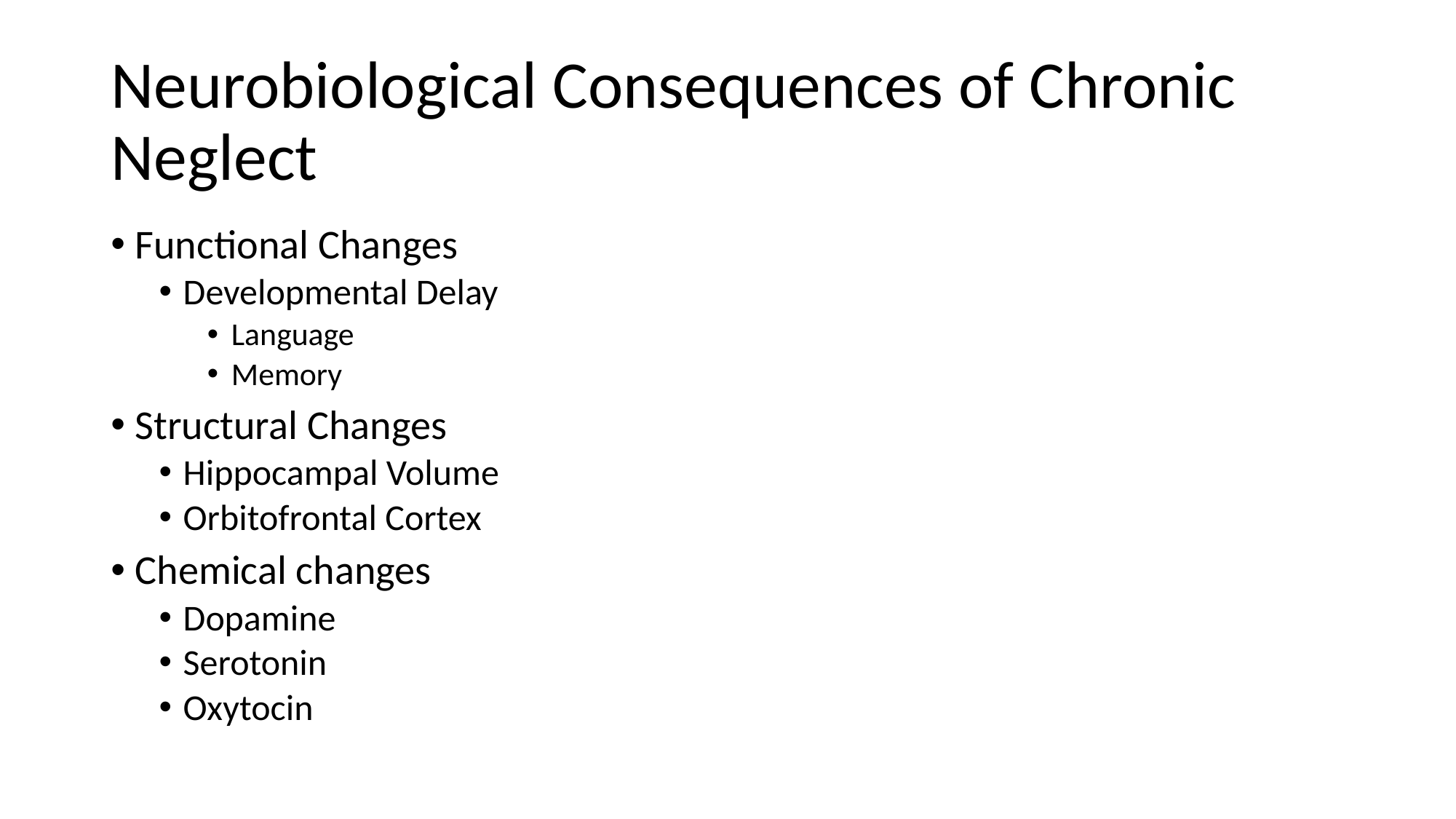

# Neurobiological Consequences of Chronic Neglect
Functional Changes
Developmental Delay
Language
Memory
Structural Changes
Hippocampal Volume
Orbitofrontal Cortex
Chemical changes
Dopamine
Serotonin
Oxytocin